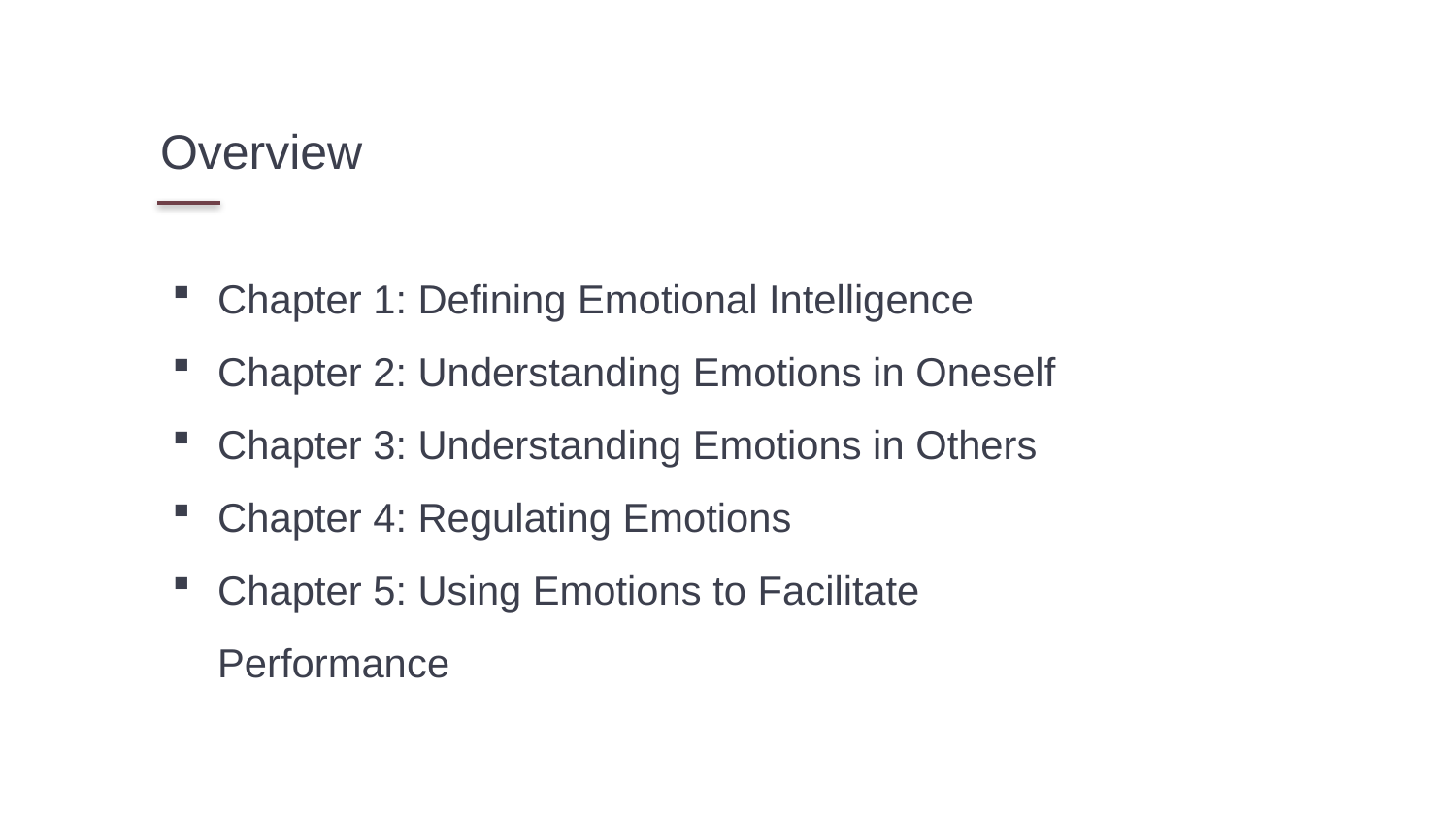

# Overview
Chapter 1: Defining Emotional Intelligence
Chapter 2: Understanding Emotions in Oneself
Chapter 3: Understanding Emotions in Others
Chapter 4: Regulating Emotions
Chapter 5: Using Emotions to Facilitate Performance